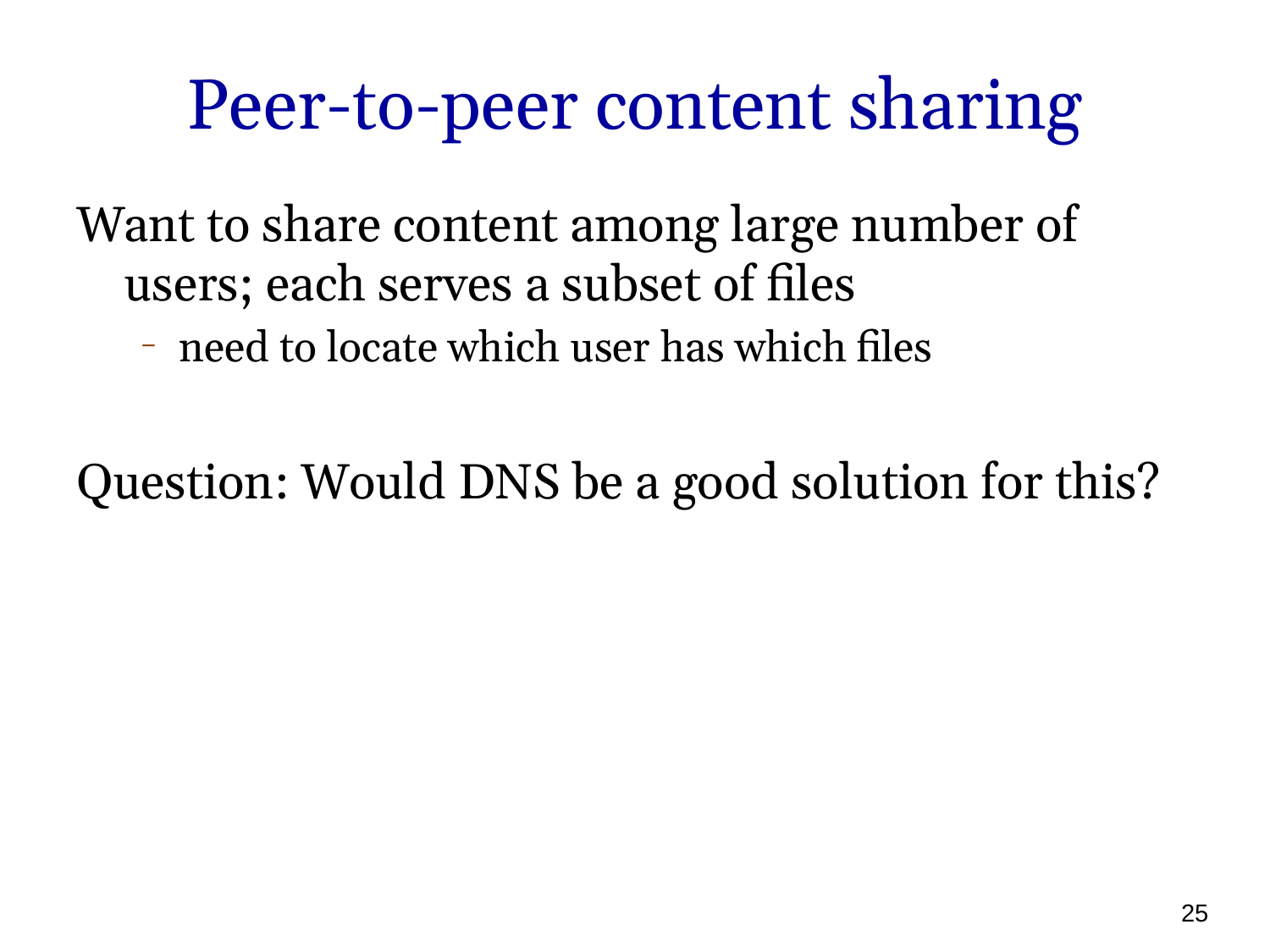

# Peer-to-peer content sharing
Want to share content among large number of users; each serves a subset of files
need to locate which user has which files

Question: Would DNS be a good solution for this?
25